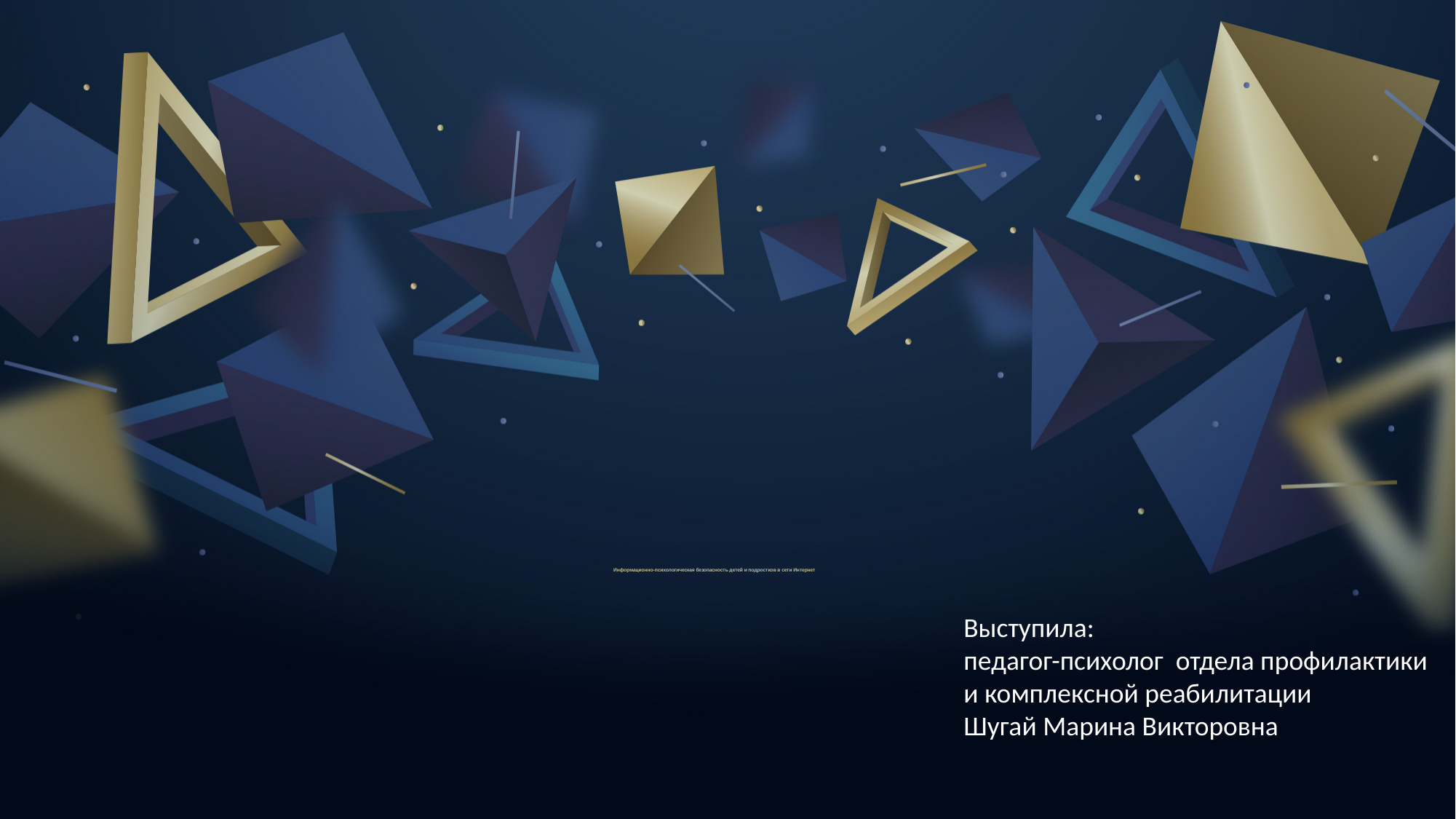

# Информационно-психологическая безопасность детей и подростков в сети Интернет
Выступила:
педагог-психолог  отдела профилактики
и комплексной реабилитации
Шугай Марина Викторовна